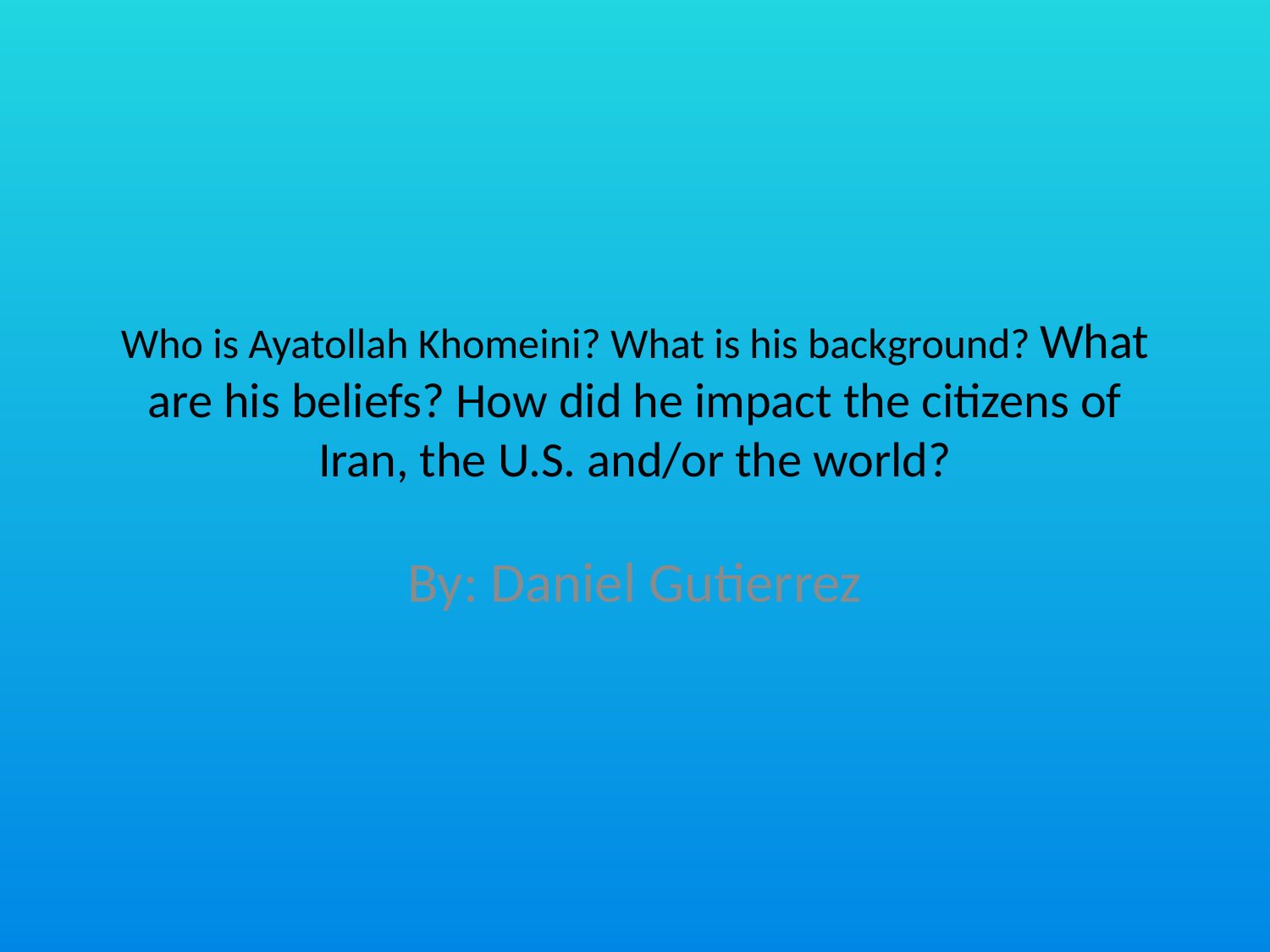

# Who is Ayatollah Khomeini? What is his background? What are his beliefs? How did he impact the citizens of Iran, the U.S. and/or the world?
By: Daniel Gutierrez